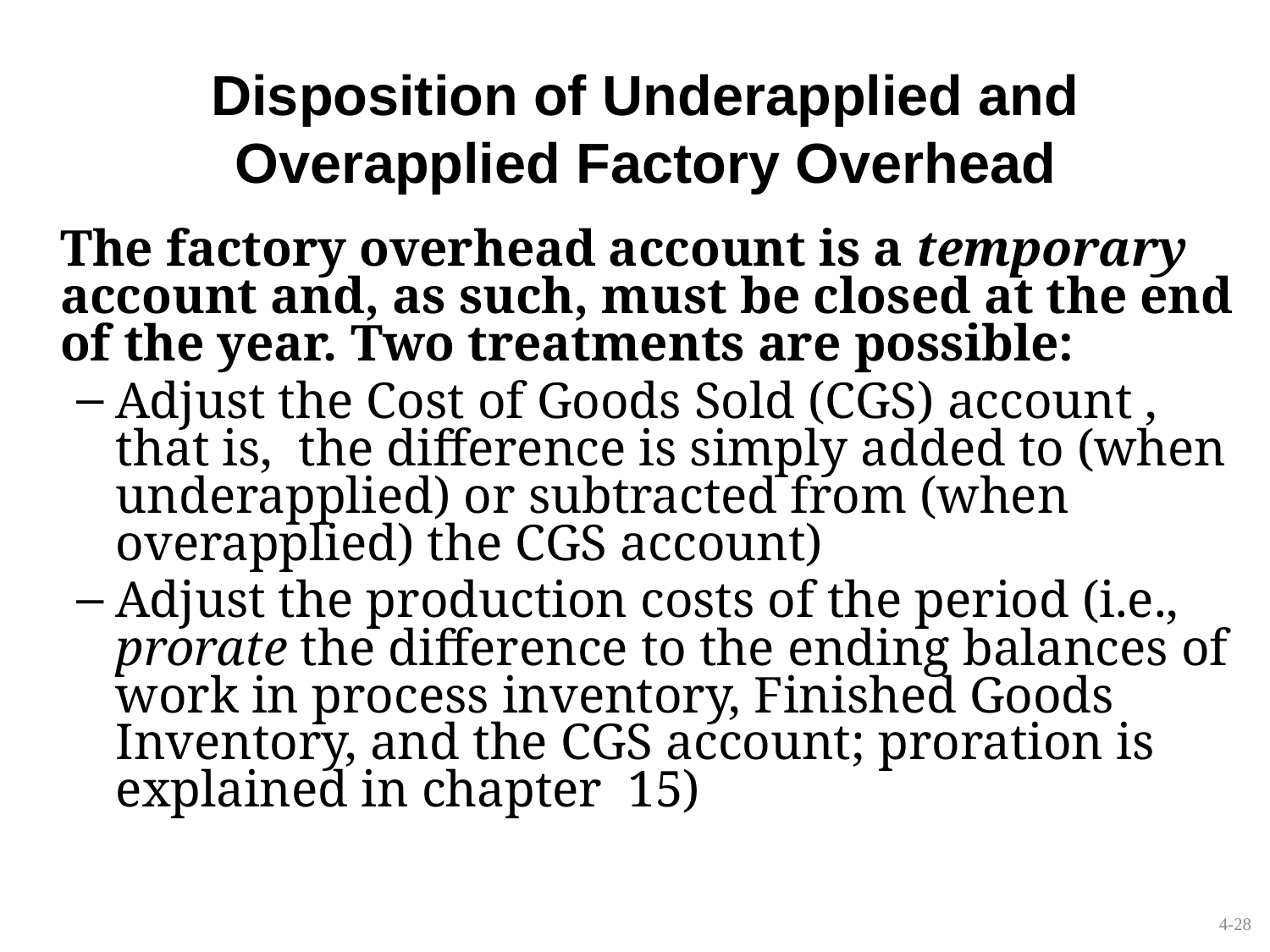

Disposition of Underapplied and Overapplied Factory Overhead
	The factory overhead account is a temporary account and, as such, must be closed at the end of the year. Two treatments are possible:
Adjust the Cost of Goods Sold (CGS) account , that is,  the difference is simply added to (when underapplied) or subtracted from (when overapplied) the CGS account)
Adjust the production costs of the period (i.e., prorate the difference to the ending balances of work in process inventory, Finished Goods Inventory, and the CGS account; proration is explained in chapter  15)
4-28